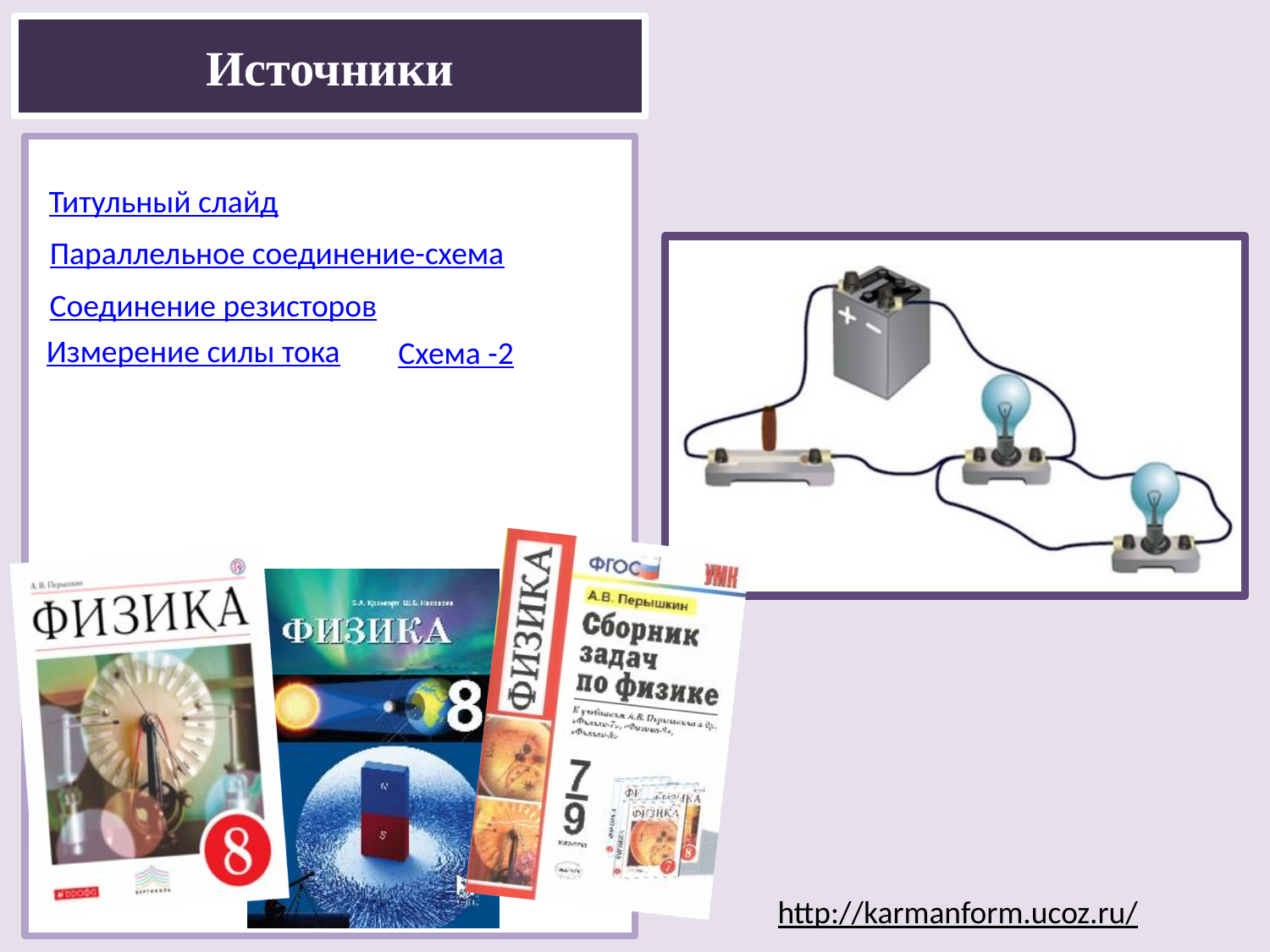

Титульный слайд
Параллельное соединение-схема
Соединение резисторов
Измерение силы тока
Схема -2
http://karmanform.ucoz.ru/